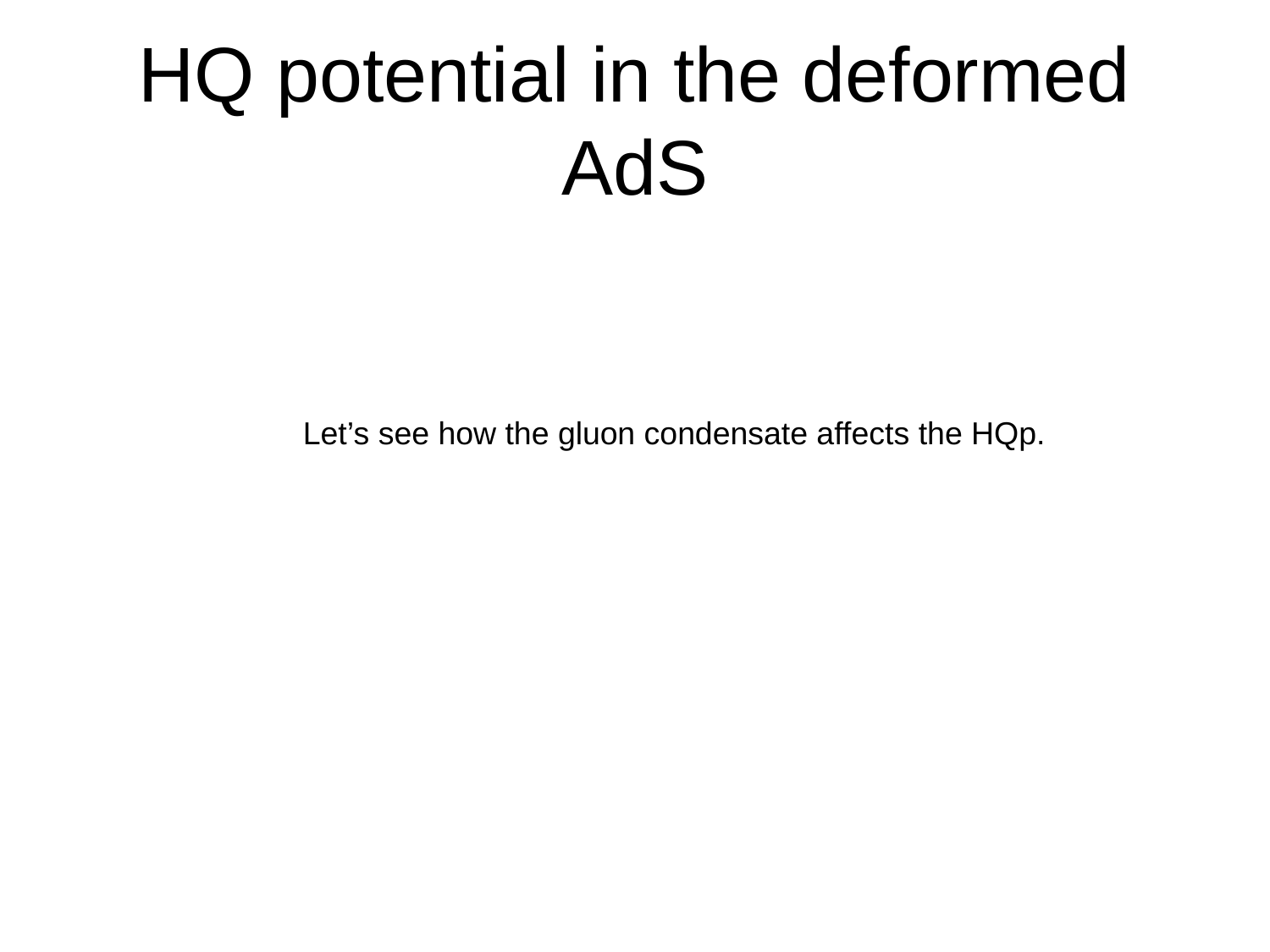

# HQ potential in the deformed AdS
Let’s see how the gluon condensate affects the HQp.